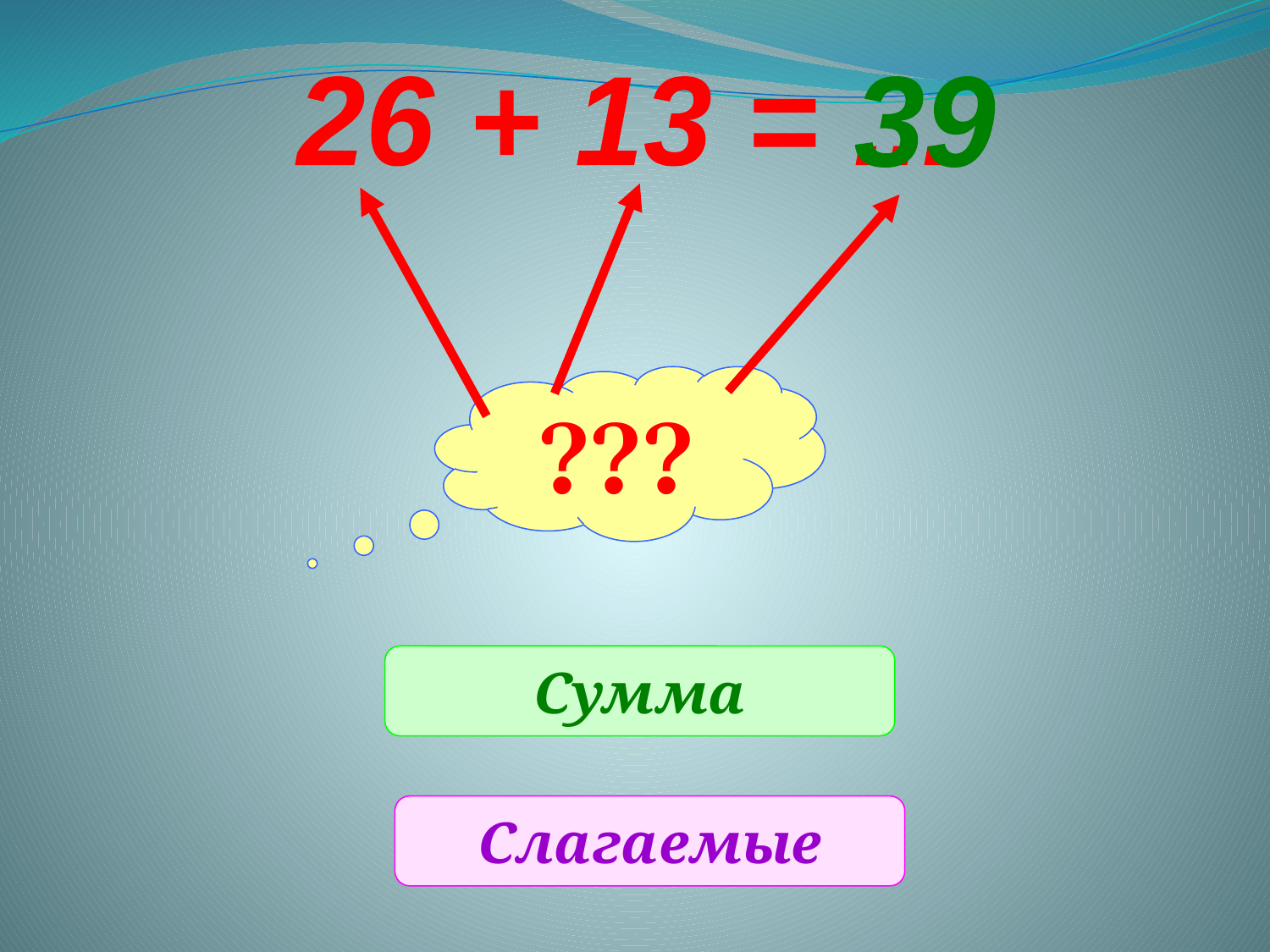

26 + 13 = ...
39

???
Сумма
Слагаемые